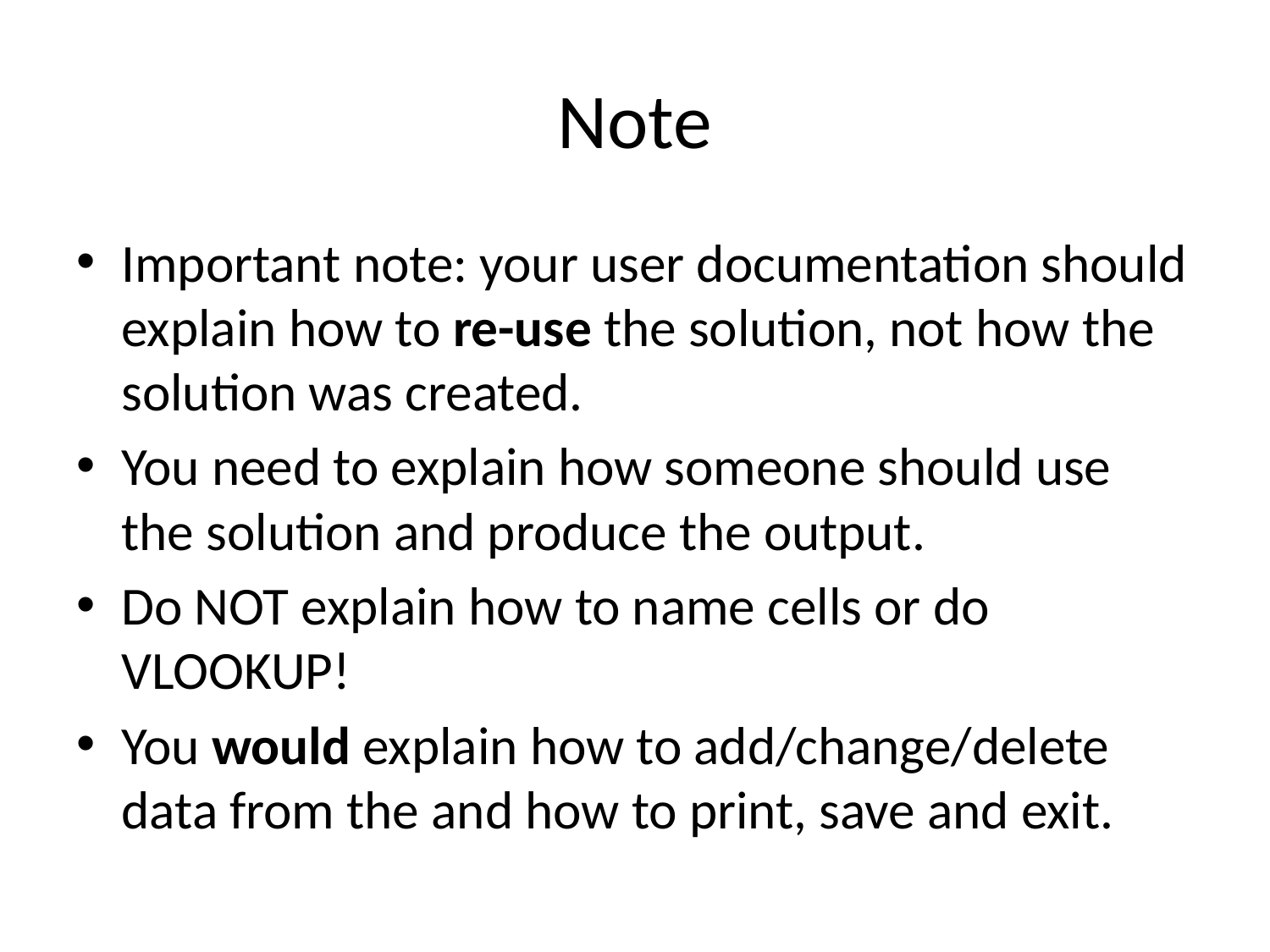

# Note
Important note: your user documentation should explain how to re-use the solution, not how the solution was created.
You need to explain how someone should use the solution and produce the output.
Do NOT explain how to name cells or do VLOOKUP!
You would explain how to add/change/delete data from the and how to print, save and exit.